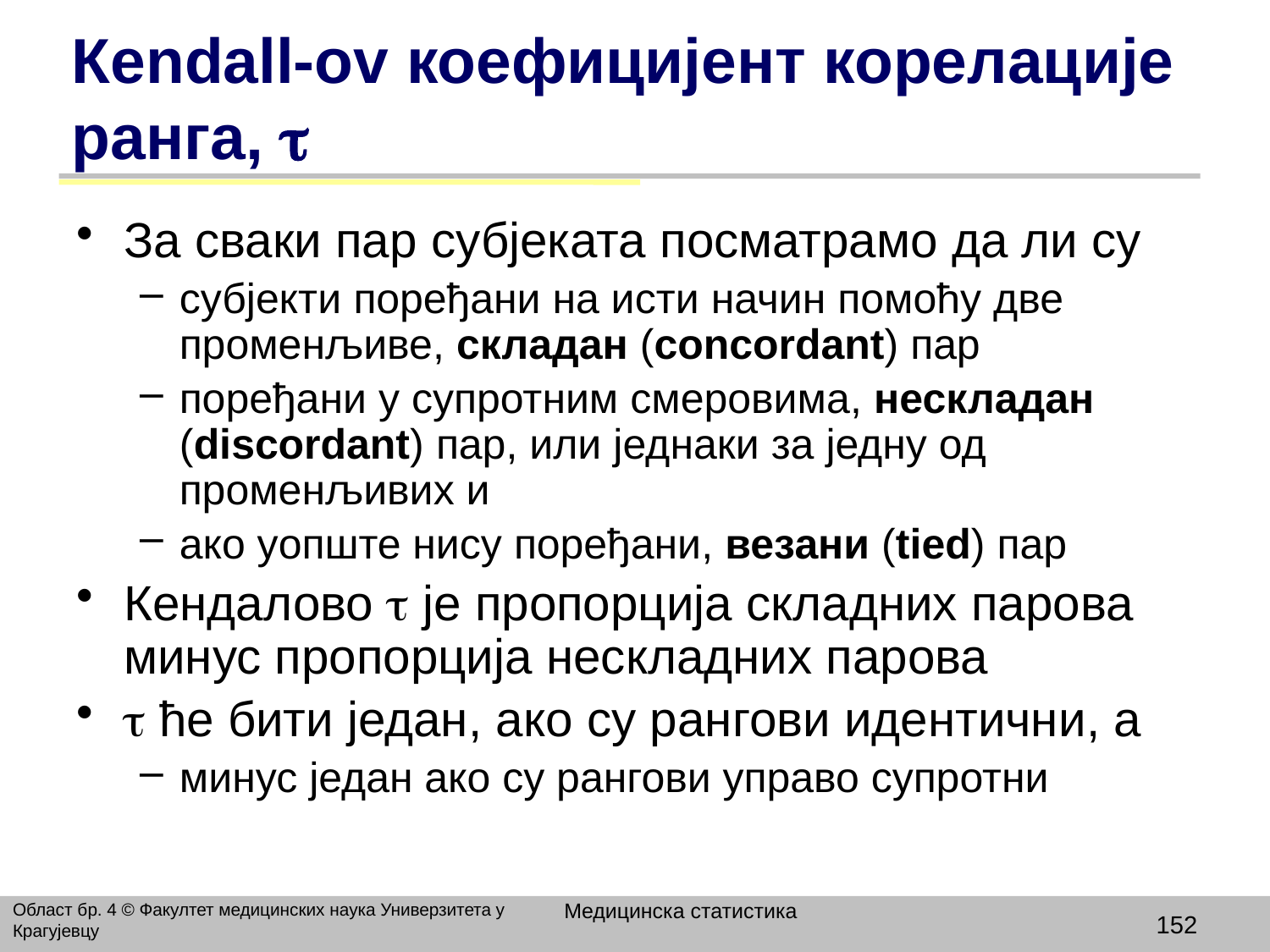

# Кendall-ov коефицијент корелације ранга, τ
За сваки пар субјеката посматрамо да ли су
субјекти поређани на исти начин помоћу две променљиве, складан (concordant) пар
поређани у супротним смеровима, нескладан (discordant) пар, или једнаки за једну од променљивих и
ако уопште нису поређани, везани (tied) пар
Кендалово τ је пропорција складних парова минус пропорција нескладних парова
τ ће бити један, ако су рангови идентични, а
минус један ако су рангови управо супротни
Медицинска статистика
Област бр. 4 © Факултет медицинских наука Универзитета у Крагујевцу
152